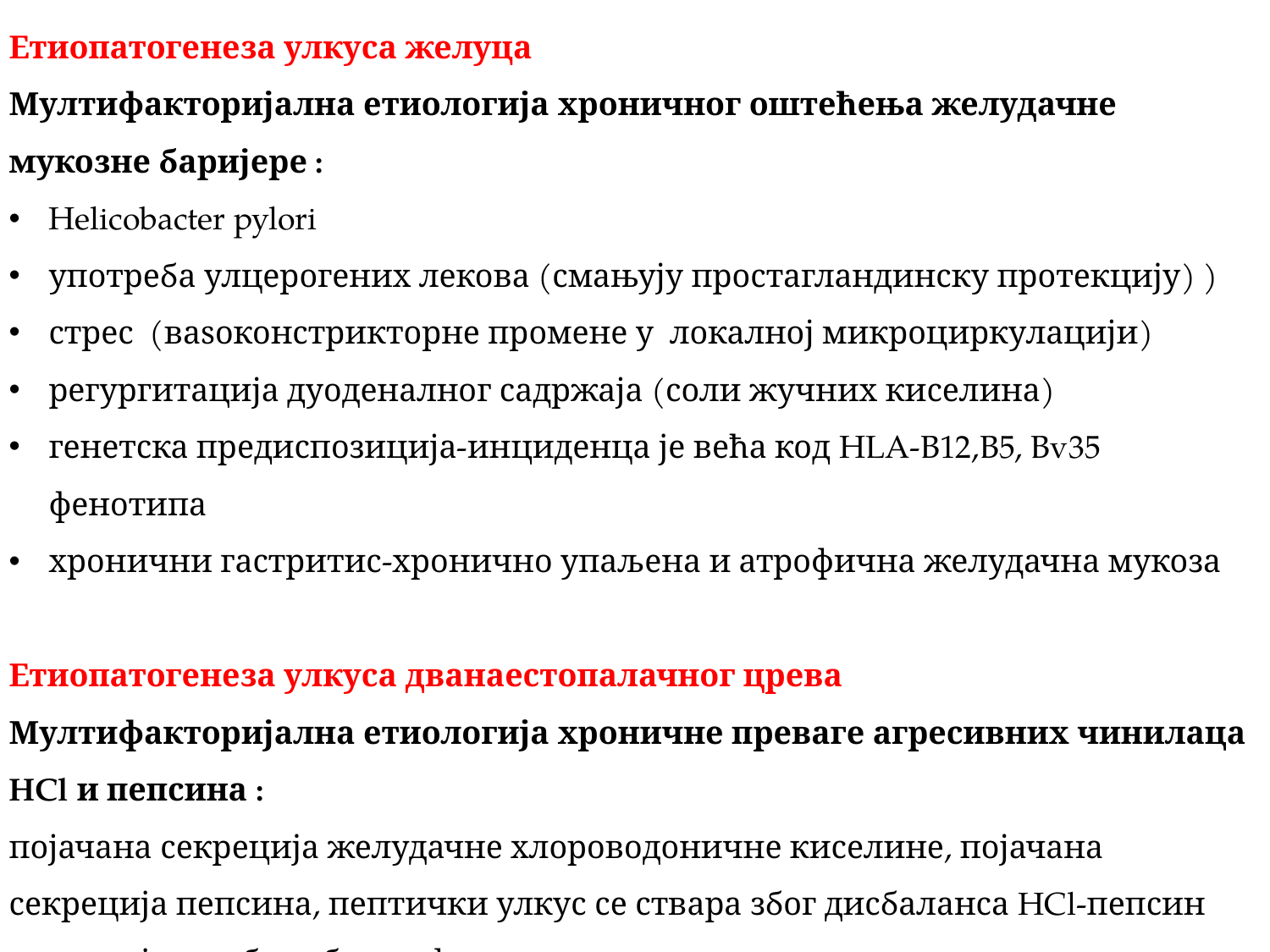

Етиопатогенеза улкуса желуца
Мултифакторијална етиологија хроничног оштећења желудачне мукозне баријере :
Helicobacter pylori
употреба улцерогених лекова (смањују простагландинску протекцију) )
стрес  (ваѕоконстрикторне промене у  локалној микроциркулацији)
регургитација дуоденалног садржаја (соли жучних киселина)
генетска предиспозиција-инциденца је већа код HLA-B12,B5, Bv35 фенотипа
хронични гастритис-хронично упаљена и атрофична желудачна мукоза

Етиопатогенеза улкуса дванаестопалачног црева
Мултифакторијална етиологија хроничне преваге агресивних чинилаца HCl и пепсина :
појачана секреција желудачне хлороводоничне киселине, појачана секреција пепсина, пептички улкус се ствара због дисбаланса HCl-пепсин секреције и одбрамбених фактора мукозе